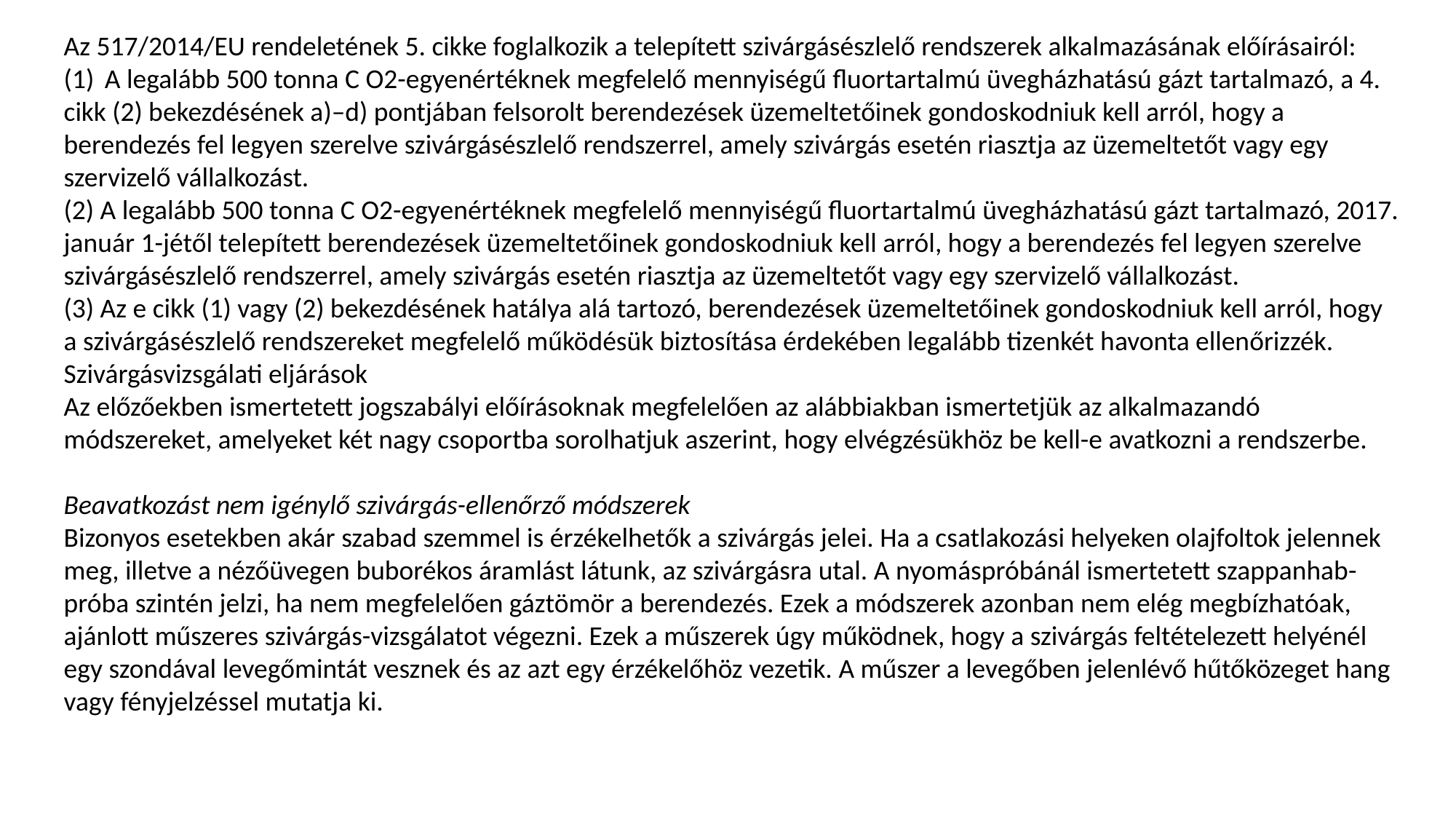

Az 517/2014/EU rendeletének 5. cikke foglalkozik a telepített szivárgásészlelő rendszerek alkalmazásának előírásairól:
A legalább 500 tonna C O2-egyenértéknek megfelelő mennyiségű fluortartalmú üvegházhatású gázt tartalmazó, a 4.
cikk (2) bekezdésének a)–d) pontjában felsorolt berendezések üzemeltetőinek gondoskodniuk kell arról, hogy a berendezés fel legyen szerelve szivárgásészlelő rendszerrel, amely szivárgás esetén riasztja az üzemeltetőt vagy egy szervizelő vállalkozást.
(2) A legalább 500 tonna C O2-egyenértéknek megfelelő mennyiségű fluortartalmú üvegházhatású gázt tartalmazó, 2017. január 1-jétől telepített berendezések üzemeltetőinek gondoskodniuk kell arról, hogy a berendezés fel legyen szerelve szivárgásészlelő rendszerrel, amely szivárgás esetén riasztja az üzemeltetőt vagy egy szervizelő vállalkozást.
(3) Az e cikk (1) vagy (2) bekezdésének hatálya alá tartozó, berendezések üzemeltetőinek gondoskodniuk kell arról, hogy a szivárgásészlelő rendszereket megfelelő működésük biztosítása érdekében legalább tizenkét havonta ellenőrizzék.
Szivárgásvizsgálati eljárások
Az előzőekben ismertetett jogszabályi előírásoknak megfelelően az alábbiakban ismertetjük az alkalmazandó módszereket, amelyeket két nagy csoportba sorolhatjuk aszerint, hogy elvégzésükhöz be kell-e avatkozni a rendszerbe.

Beavatkozást nem igénylő szivárgás-ellenőrző módszerek
Bizonyos esetekben akár szabad szemmel is érzékelhetők a szivárgás jelei. Ha a csatlakozási helyeken olajfoltok jelennek meg, illetve a nézőüvegen buborékos áramlást látunk, az szivárgásra utal. A nyomáspróbánál ismertetett szappanhab-próba szintén jelzi, ha nem megfelelően gáztömör a berendezés. Ezek a módszerek azonban nem elég megbízhatóak, ajánlott műszeres szivárgás-vizsgálatot végezni. Ezek a műszerek úgy működnek, hogy a szivárgás feltételezett helyénél egy szondával levegőmintát vesznek és az azt egy érzékelőhöz vezetik. A műszer a levegőben jelenlévő hűtőközeget hang vagy fényjelzéssel mutatja ki.